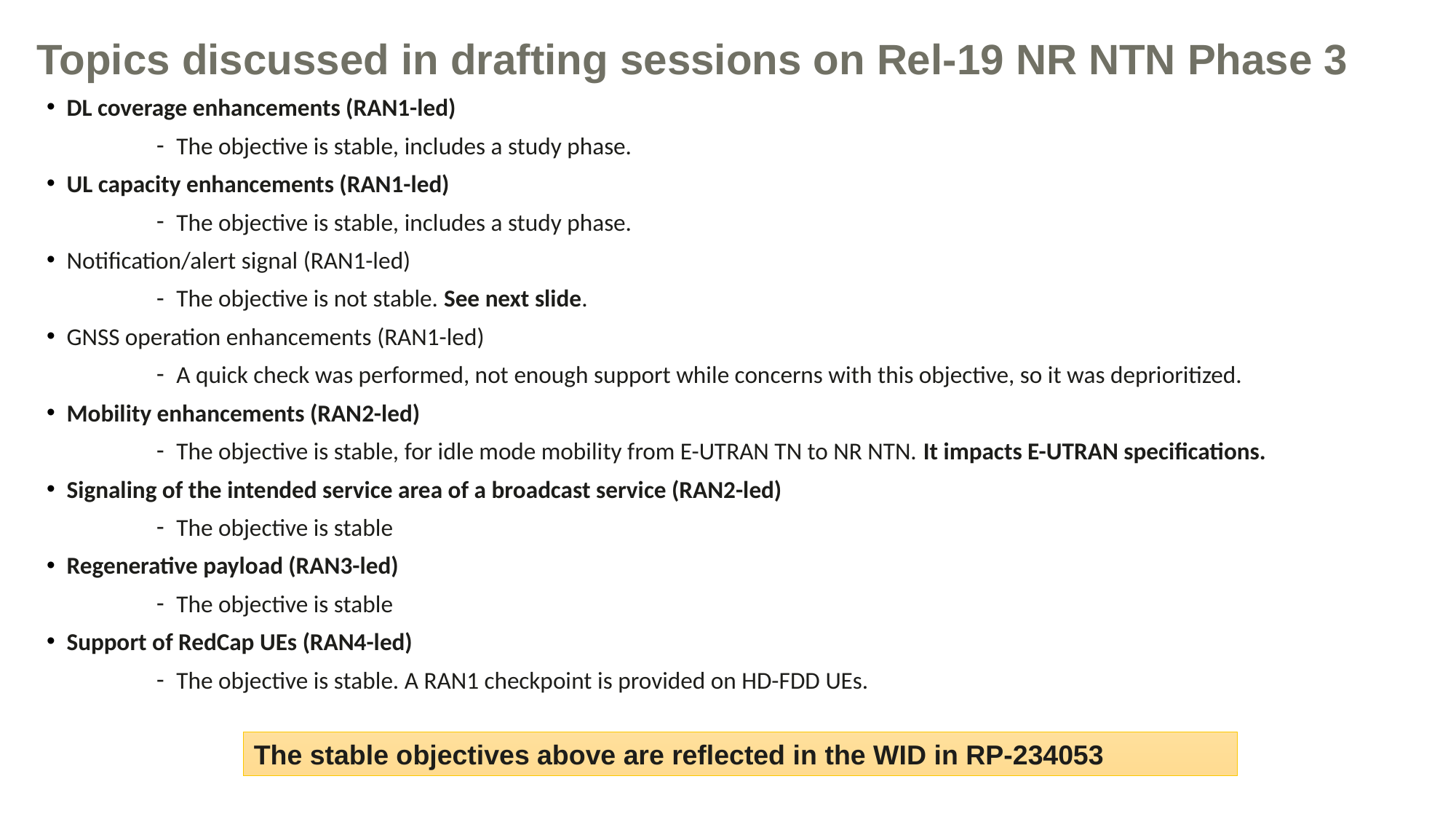

Topics discussed in drafting sessions on Rel-19 NR NTN Phase 3
DL coverage enhancements (RAN1-led)
The objective is stable, includes a study phase.
UL capacity enhancements (RAN1-led)
The objective is stable, includes a study phase.
Notification/alert signal (RAN1-led)
The objective is not stable. See next slide.
GNSS operation enhancements (RAN1-led)
A quick check was performed, not enough support while concerns with this objective, so it was deprioritized.
Mobility enhancements (RAN2-led)
The objective is stable, for idle mode mobility from E-UTRAN TN to NR NTN. It impacts E-UTRAN specifications.
Signaling of the intended service area of a broadcast service (RAN2-led)
The objective is stable
Regenerative payload (RAN3-led)
The objective is stable
Support of RedCap UEs (RAN4-led)
The objective is stable. A RAN1 checkpoint is provided on HD-FDD UEs.
The stable objectives above are reflected in the WID in RP-234053